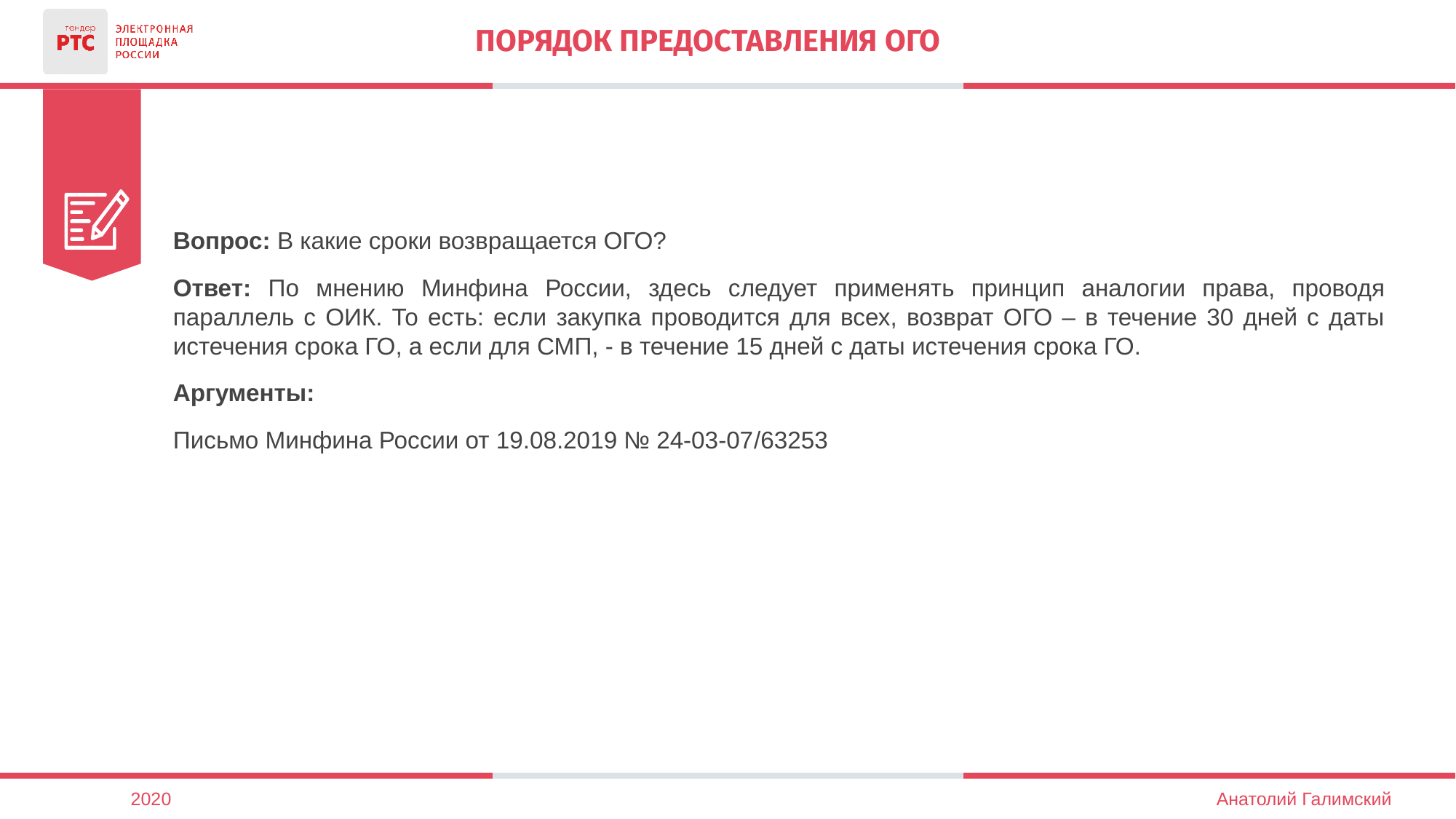

# Порядок предоставления ого

Вопрос: В какие сроки возвращается ОГО?
Ответ: По мнению Минфина России, здесь следует применять принцип аналогии права, проводя параллель с ОИК. То есть: если закупка проводится для всех, возврат ОГО – в течение 30 дней с даты истечения срока ГО, а если для СМП, - в течение 15 дней с даты истечения срока ГО.
Аргументы:
Письмо Минфина России от 19.08.2019 № 24-03-07/63253
2020
Анатолий Галимский